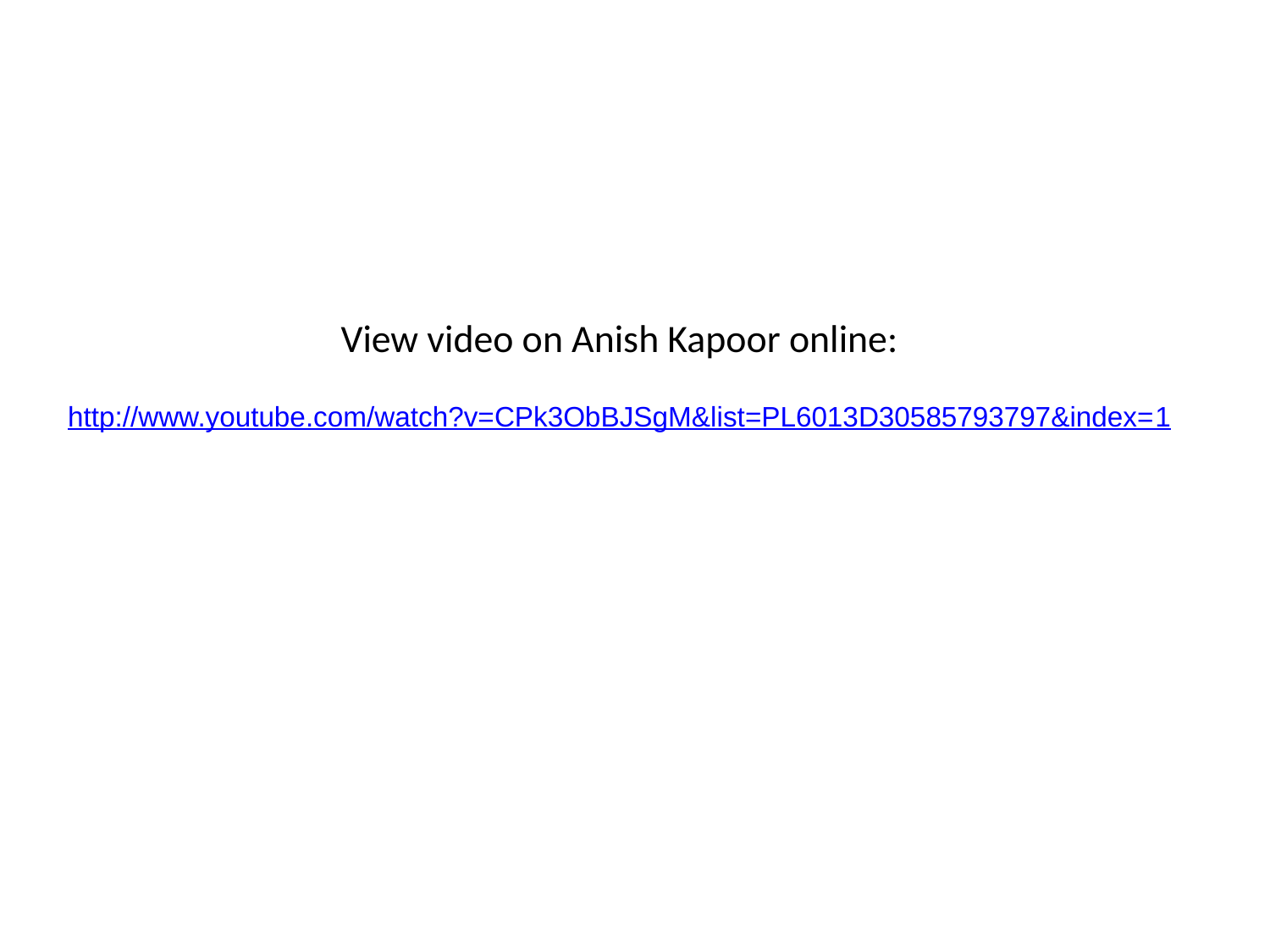

View video on Anish Kapoor online:

http://www.youtube.com/watch?v=CPk3ObBJSgM&list=PL6013D30585793797&index=1